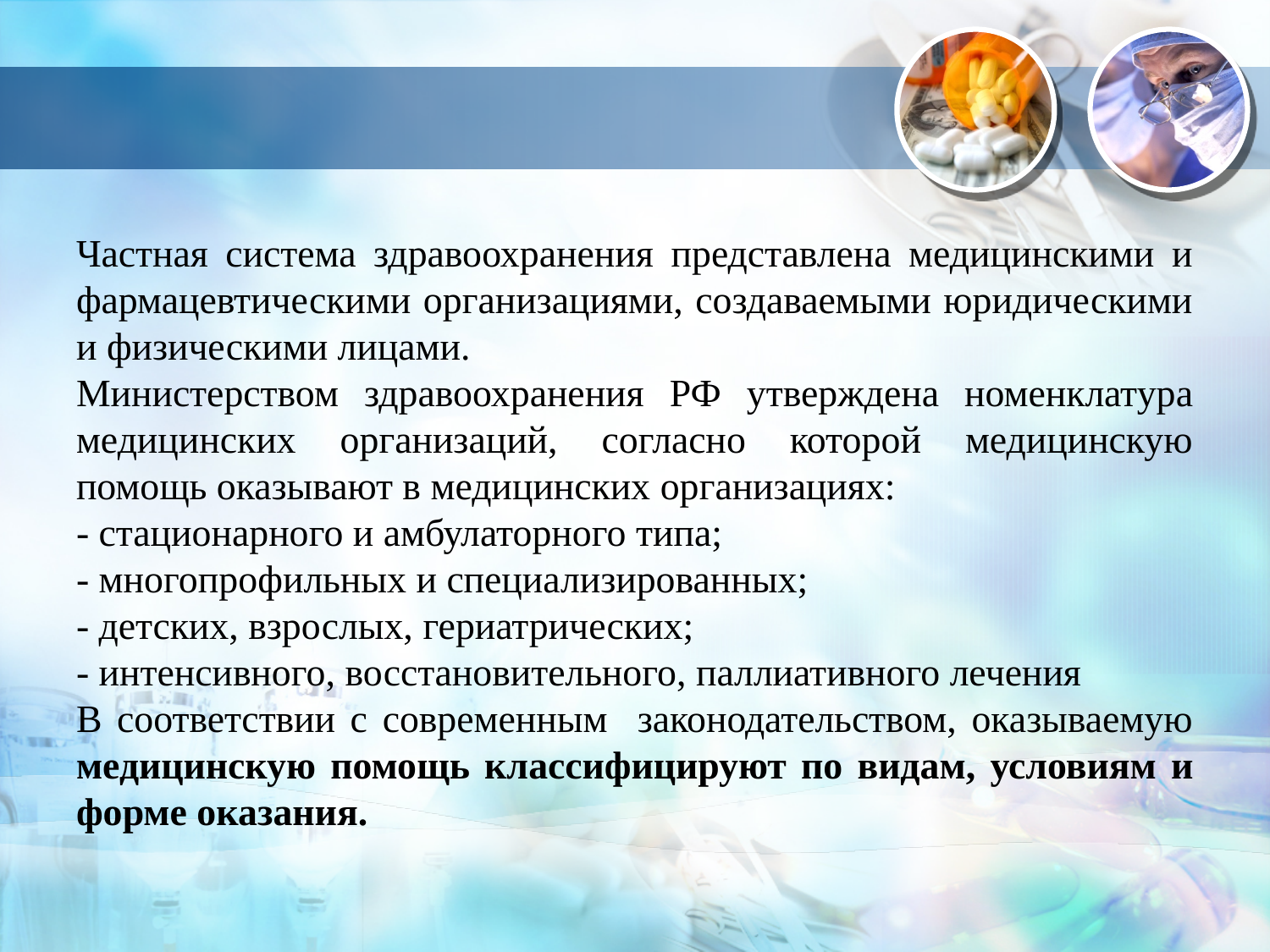

Частная система здравоохранения представлена медицинскими и фармацевтическими организациями, создаваемыми юридическими и физическими лицами.
Министерством здравоохранения РФ утверждена номенклатура медицинских организаций, согласно которой медицинскую помощь оказывают в медицинских организациях:
- стационарного и амбулаторного типа;
- многопрофильных и специализированных;
- детских, взрослых, гериатрических;
- интенсивного, восстановительного, паллиативного лечения
В соответствии с современным  законодательством, оказываемую медицинскую помощь классифицируют по видам, условиям и форме оказания.